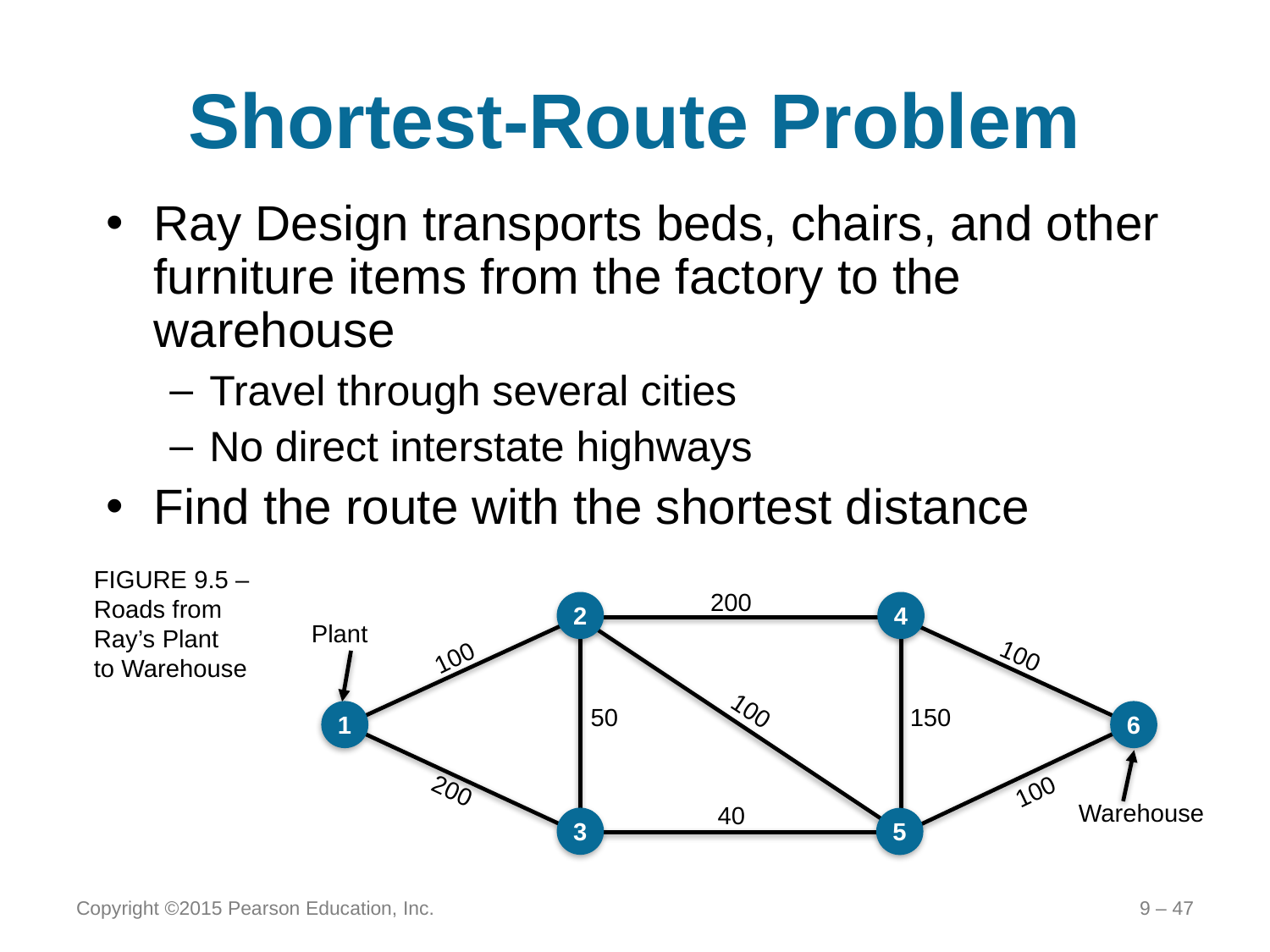

# Shortest-Route Problem
Ray Design transports beds, chairs, and other furniture items from the factory to the warehouse
Travel through several cities
No direct interstate highways
Find the route with the shortest distance
FIGURE 9.5 –
Roads from
Ray’s Plant
to Warehouse
200
100
100
100
50
150
200
100
40

2

4
Plant

1

6
Warehouse

3

5
Copyright ©2015 Pearson Education, Inc.
9 – 47